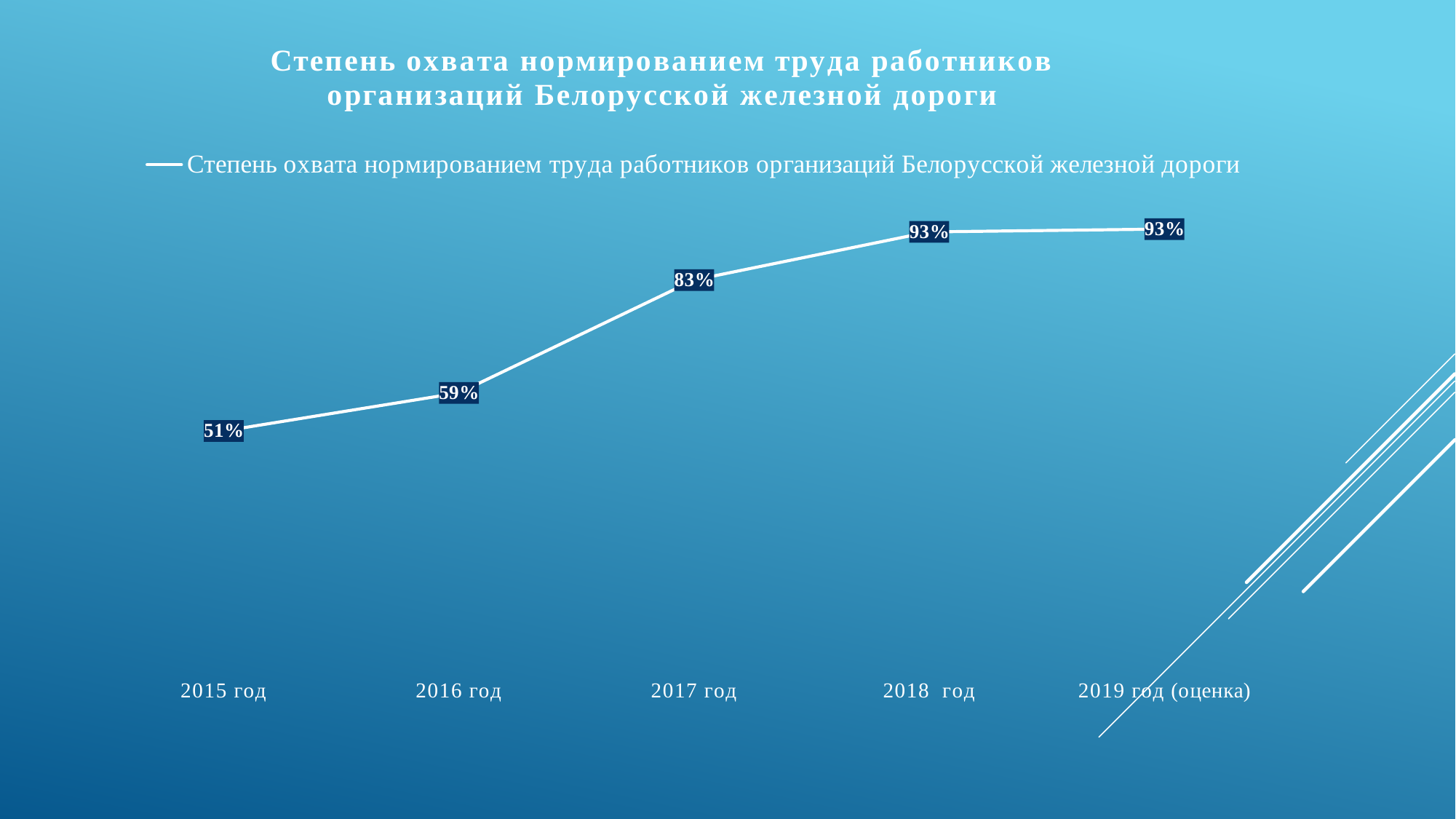

### Chart: Степень охвата нормированием труда работников организаций Белорусской железной дороги

| Category | Степень охвата нормированием труда работников организаций Белорусской железной дороги |
|---|---|
| 2015 год | 0.51 |
| 2016 год | 0.59 |
| 2017 год | 0.827 |
| 2018  год | 0.928 |
| 2019 год (оценка) | 0.934 |